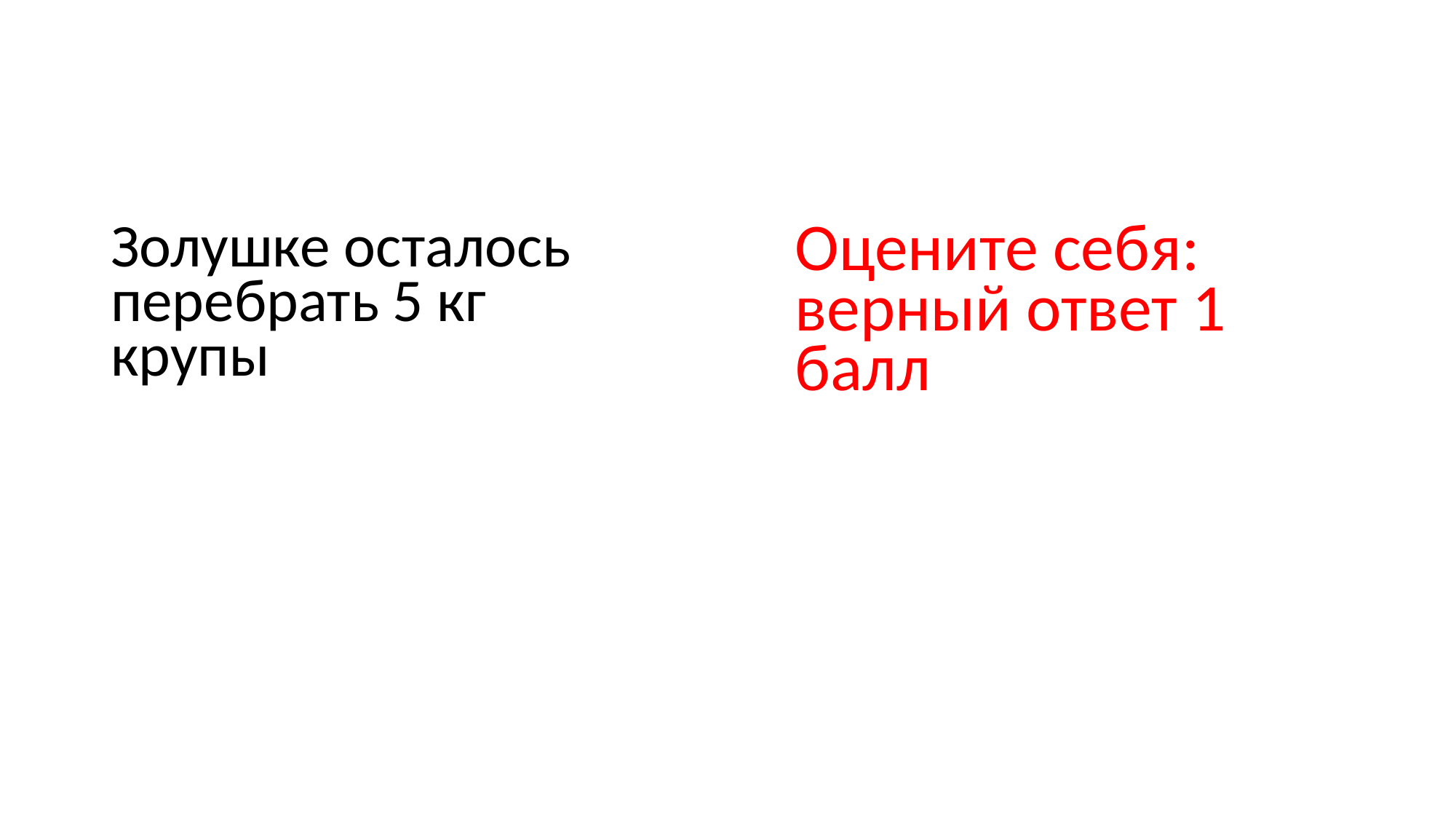

# Оцените себя: верный ответ 1 балл
Золушке осталось перебрать 5 кг крупы